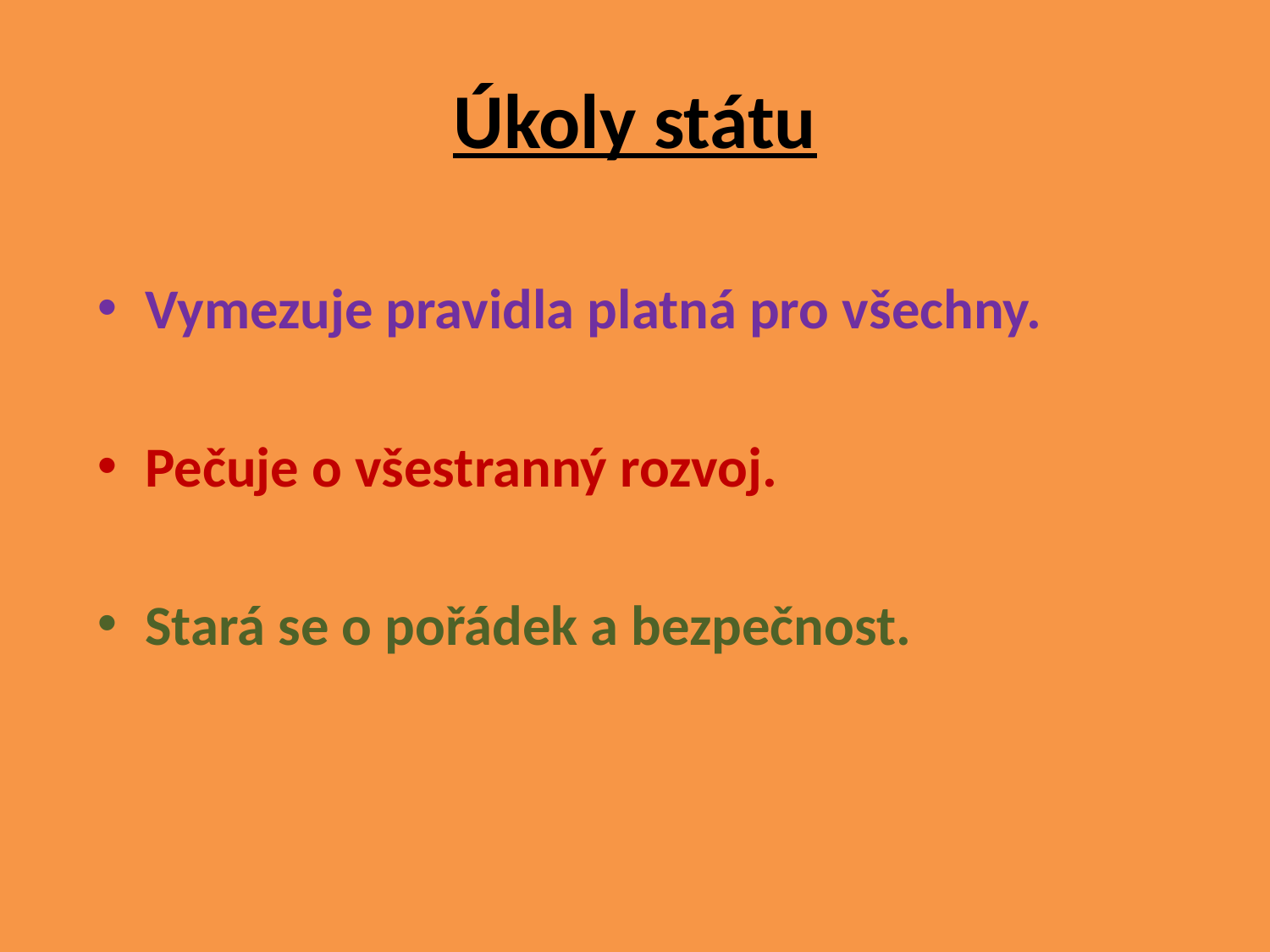

# Úkoly státu
Vymezuje pravidla platná pro všechny.

Pečuje o všestranný rozvoj.

Stará se o pořádek a bezpečnost.